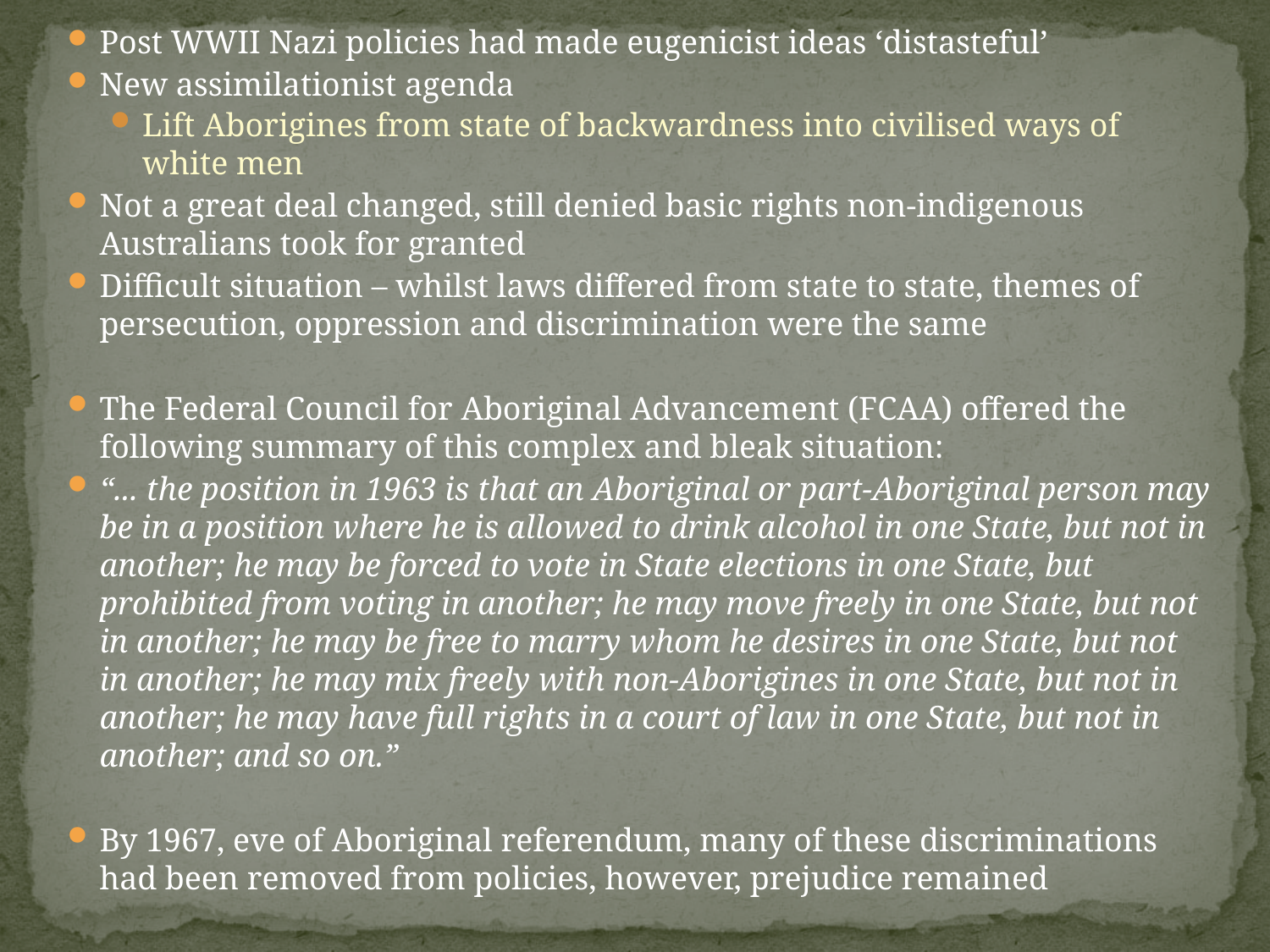

Post WWII Nazi policies had made eugenicist ideas ‘distasteful’
New assimilationist agenda
Lift Aborigines from state of backwardness into civilised ways of white men
Not a great deal changed, still denied basic rights non-indigenous Australians took for granted
Difficult situation – whilst laws differed from state to state, themes of persecution, oppression and discrimination were the same

The Federal Council for Aboriginal Advancement (FCAA) offered the following summary of this complex and bleak situation:
“... the position in 1963 is that an Aboriginal or part-Aboriginal person may be in a position where he is allowed to drink alcohol in one State, but not in another; he may be forced to vote in State elections in one State, but prohibited from voting in another; he may move freely in one State, but not in another; he may be free to marry whom he desires in one State, but not in another; he may mix freely with non-Aborigines in one State, but not in another; he may have full rights in a court of law in one State, but not in another; and so on.”

By 1967, eve of Aboriginal referendum, many of these discriminations had been removed from policies, however, prejudice remained
#